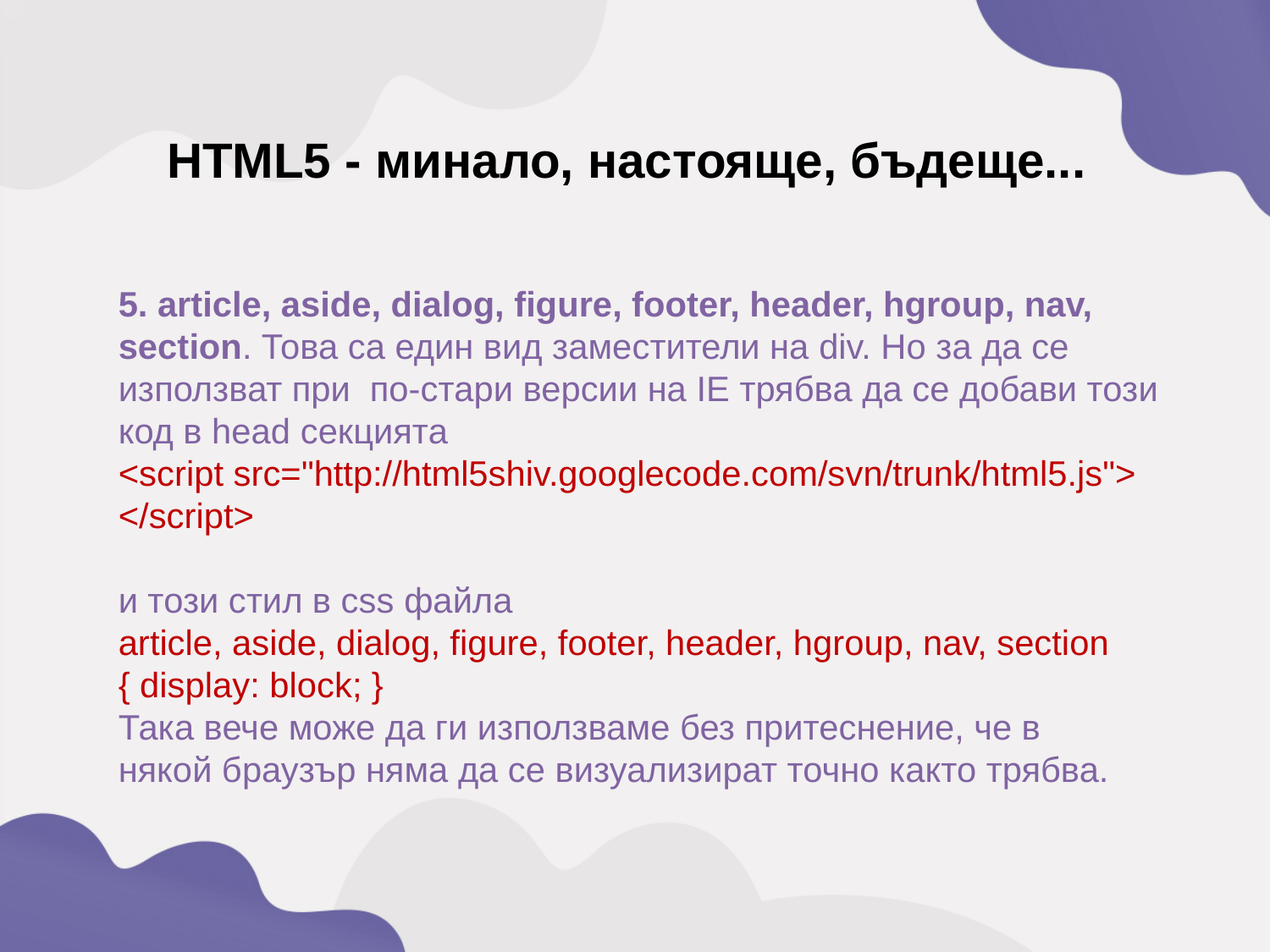

HTML5 - минало, настояще, бъдеще...
5. article, aside, dialog, figure, footer, header, hgroup, nav, section. Това са един вид заместители на div. Но за да се използват при  по-стари версии на IE трябва да се добави този код в head секцията
<script src="http://html5shiv.googlecode.com/svn/trunk/html5.js">
</script>
и този стил в css файла
article, aside, dialog, figure, footer, header, hgroup, nav, section { display: block; }
Така вече може да ги използваме без притеснение, че в
някой браузър няма да се визуализират точно както трябва.